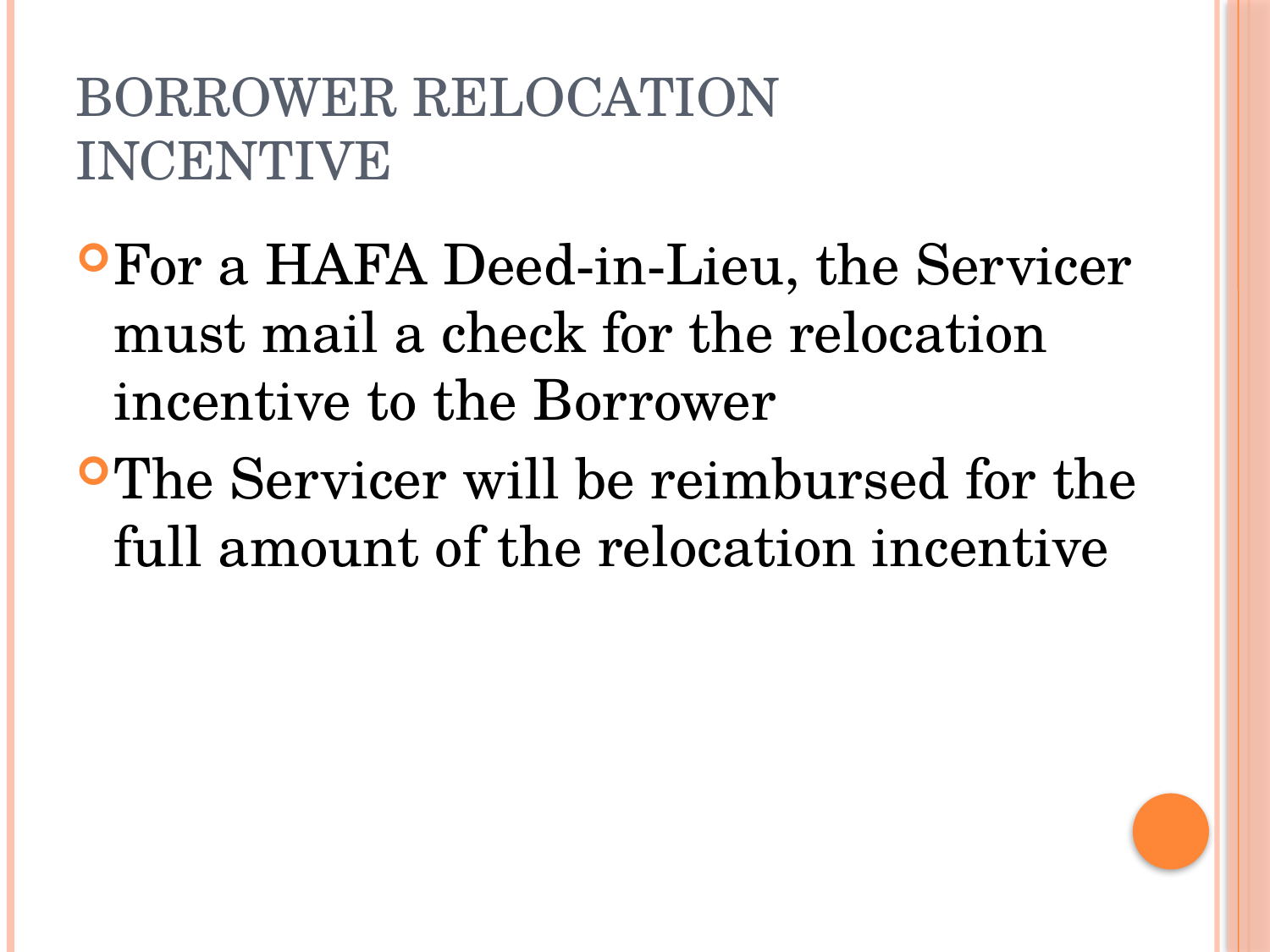

# Borrower relocation incentive
For a HAFA Deed-in-Lieu, the Servicer must mail a check for the relocation incentive to the Borrower
The Servicer will be reimbursed for the full amount of the relocation incentive